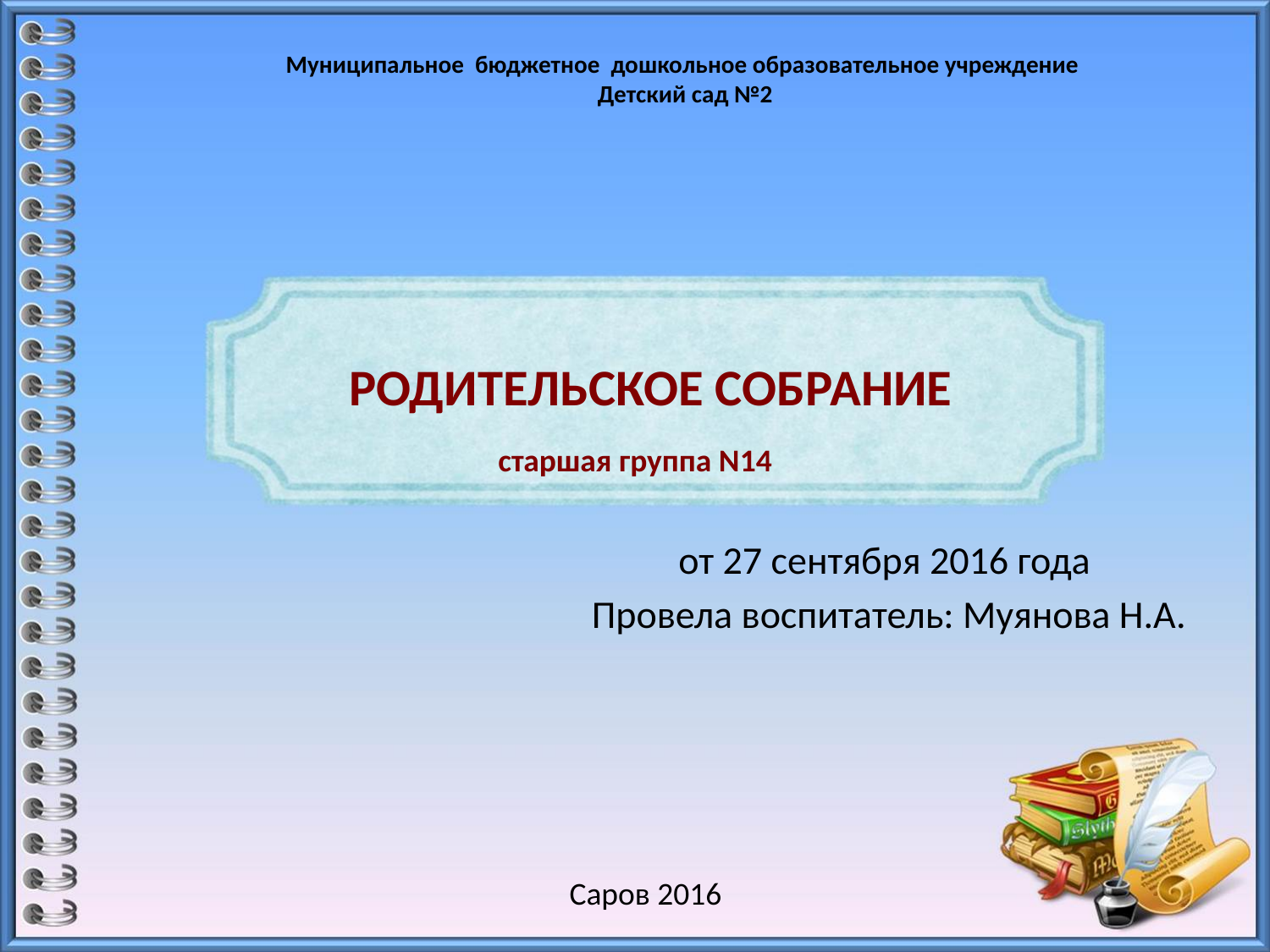

Муниципальное  бюджетное  дошкольное образовательное учреждение
Детский сад №2

# РОДИТЕЛЬСКОЕ СОБРАНИЕ
старшая группа N14
от 27 сентября 2016 года
Провела воспитатель: Муянова Н.А.
Саров 2016